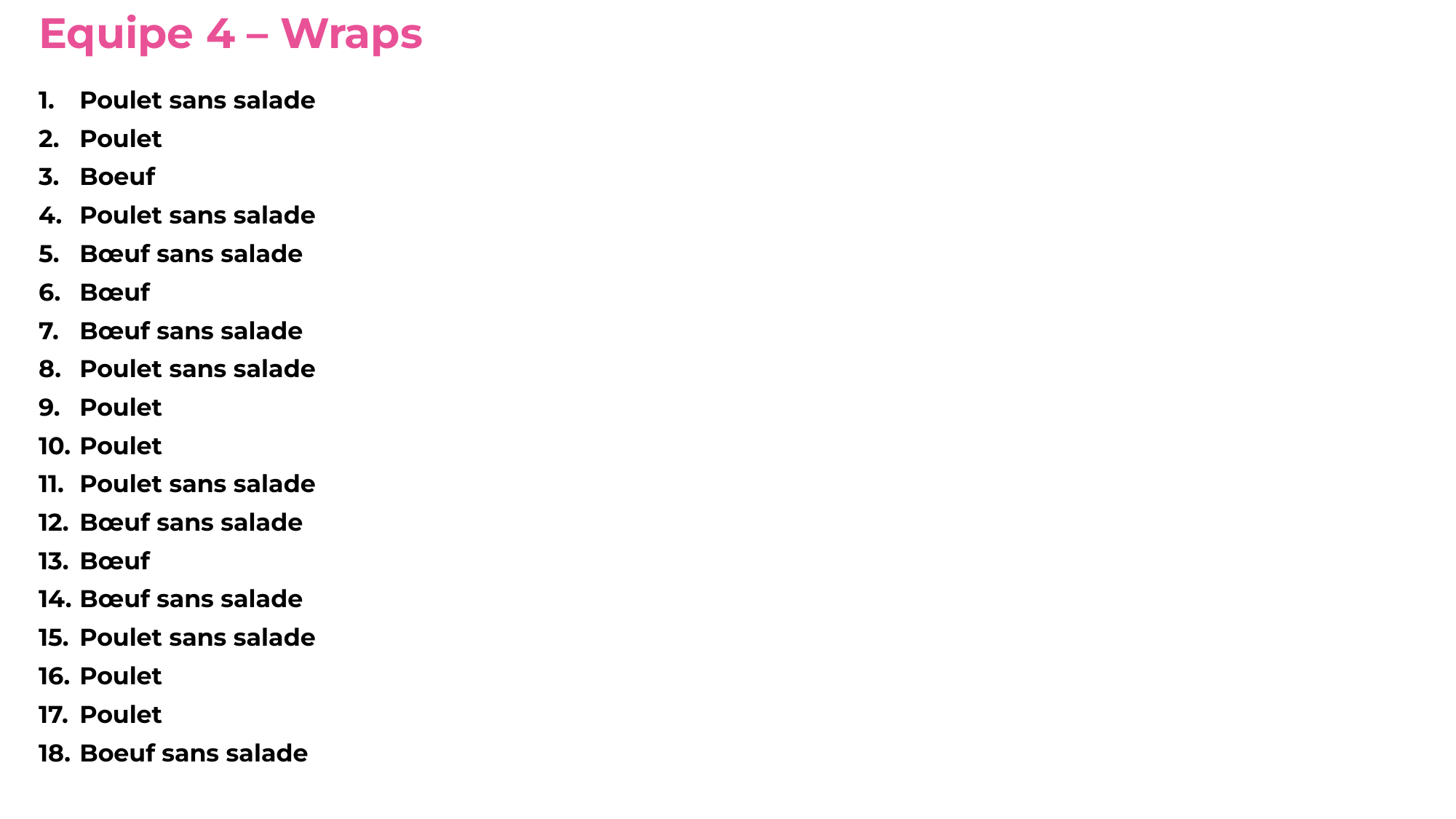

Equipe 4 – Wraps

Poulet sans salade
Poulet
Boeuf
Poulet sans salade
Bœuf sans salade
Bœuf
Bœuf sans salade
Poulet sans salade
Poulet
Poulet
Poulet sans salade
Bœuf sans salade
Bœuf
Bœuf sans salade
Poulet sans salade
Poulet
Poulet
Boeuf sans salade